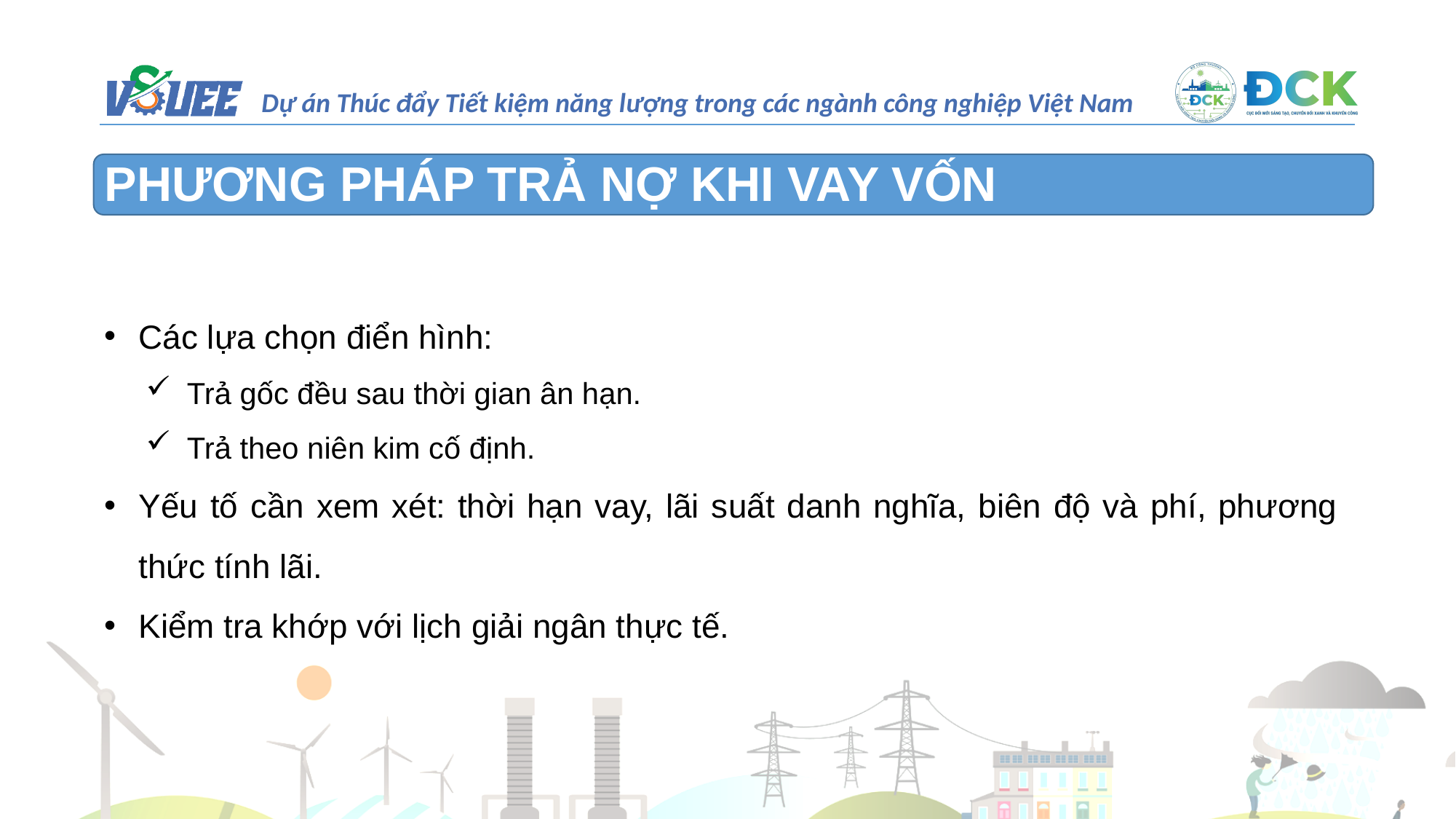

PHƯƠNG PHÁP TRẢ NỢ KHI VAY VỐN
Các lựa chọn điển hình:
Trả gốc đều sau thời gian ân hạn.
Trả theo niên kim cố định.
Yếu tố cần xem xét: thời hạn vay, lãi suất danh nghĩa, biên độ và phí, phương thức tính lãi.
Kiểm tra khớp với lịch giải ngân thực tế.